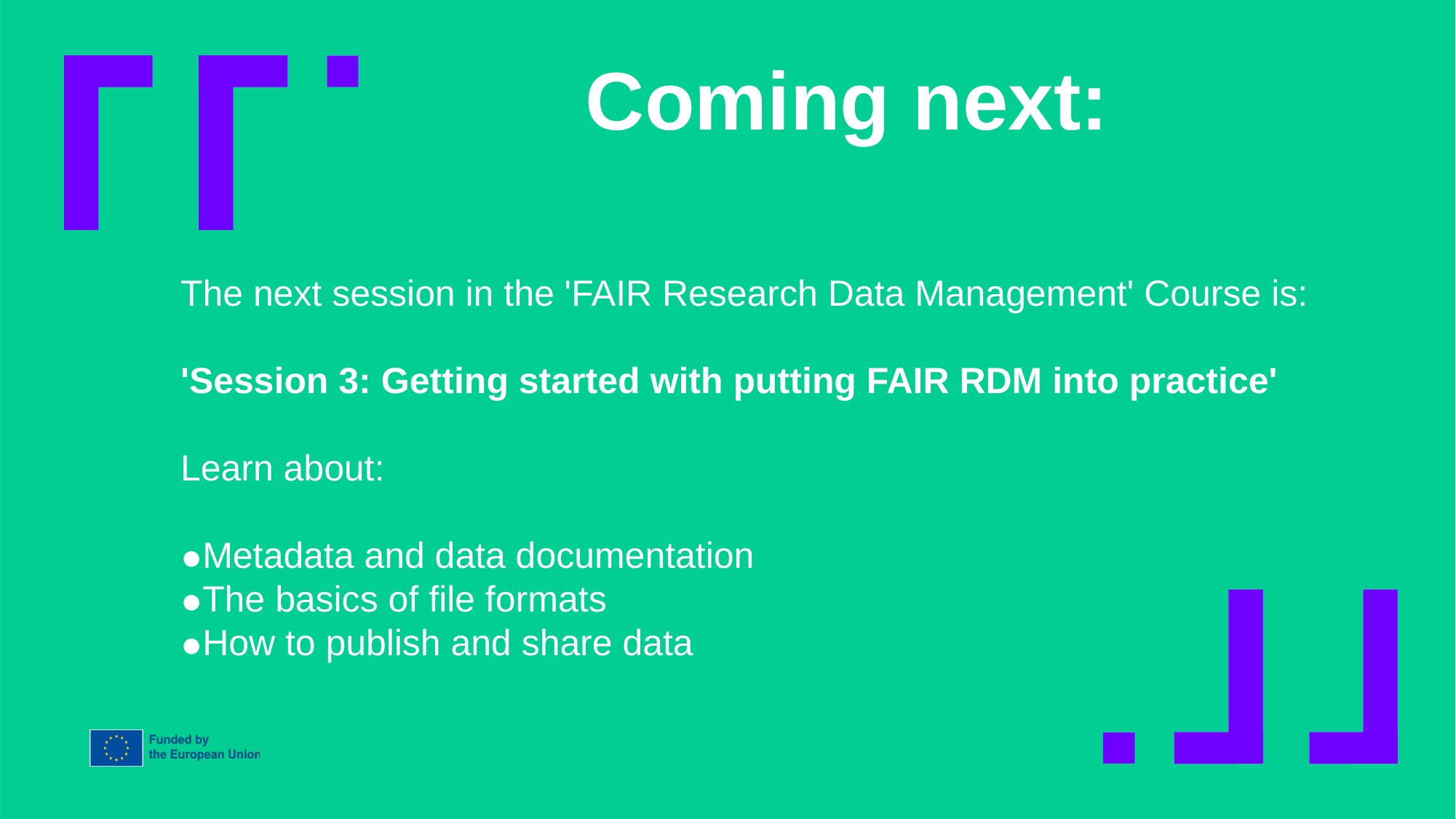

# Coming next:
The next session in the 'FAIR Research Data Management' Course is: ​
​
'Session 3: Getting started with putting FAIR RDM into practice'​
​
Learn about:​
​
Metadata and data documentation
The basics of file formats
How to publish and share data